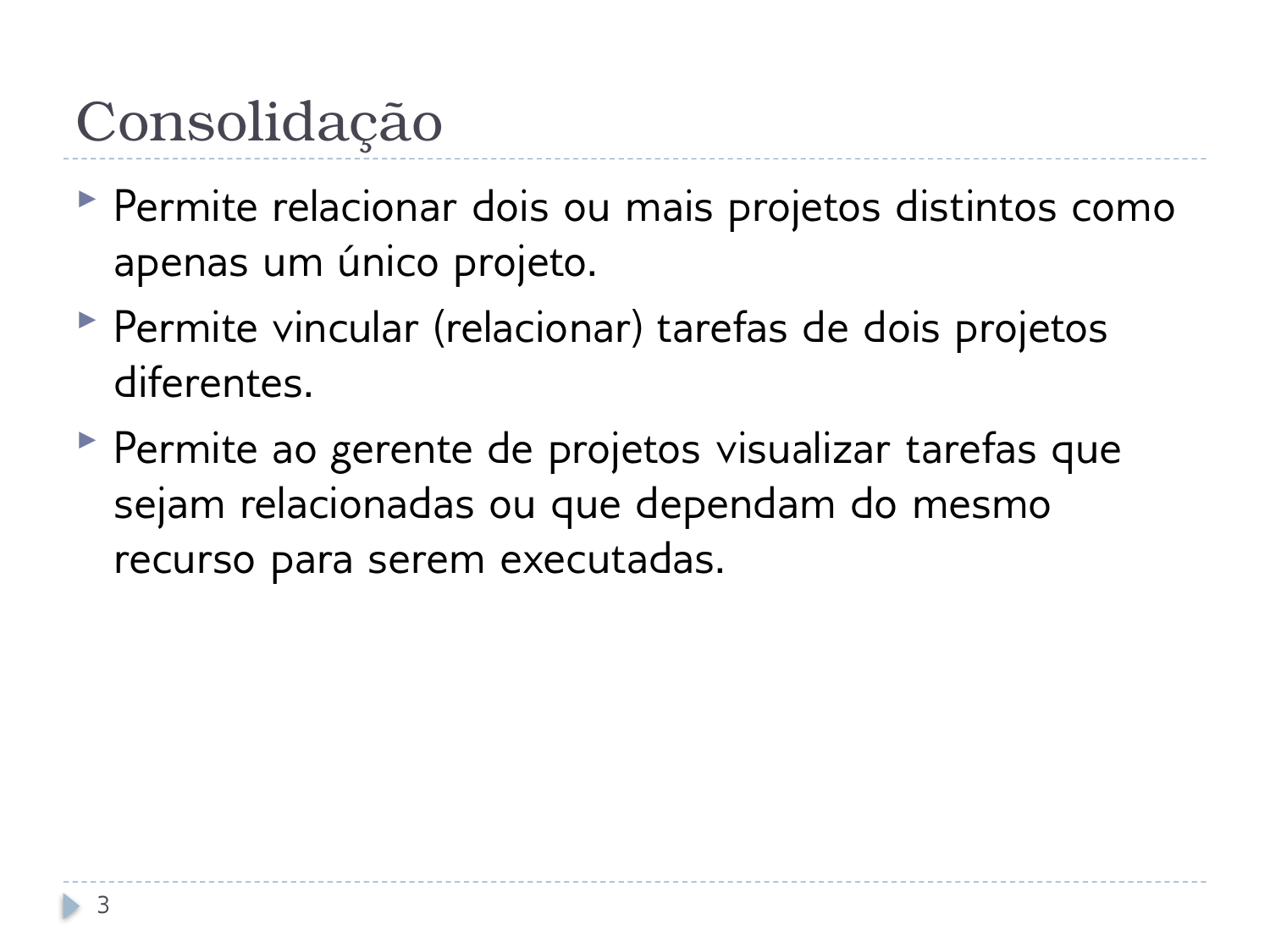

# Consolidação
Permite relacionar dois ou mais projetos distintos como apenas um único projeto.
Permite vincular (relacionar) tarefas de dois projetos diferentes.
Permite ao gerente de projetos visualizar tarefas que sejam relacionadas ou que dependam do mesmo recurso para serem executadas.
3